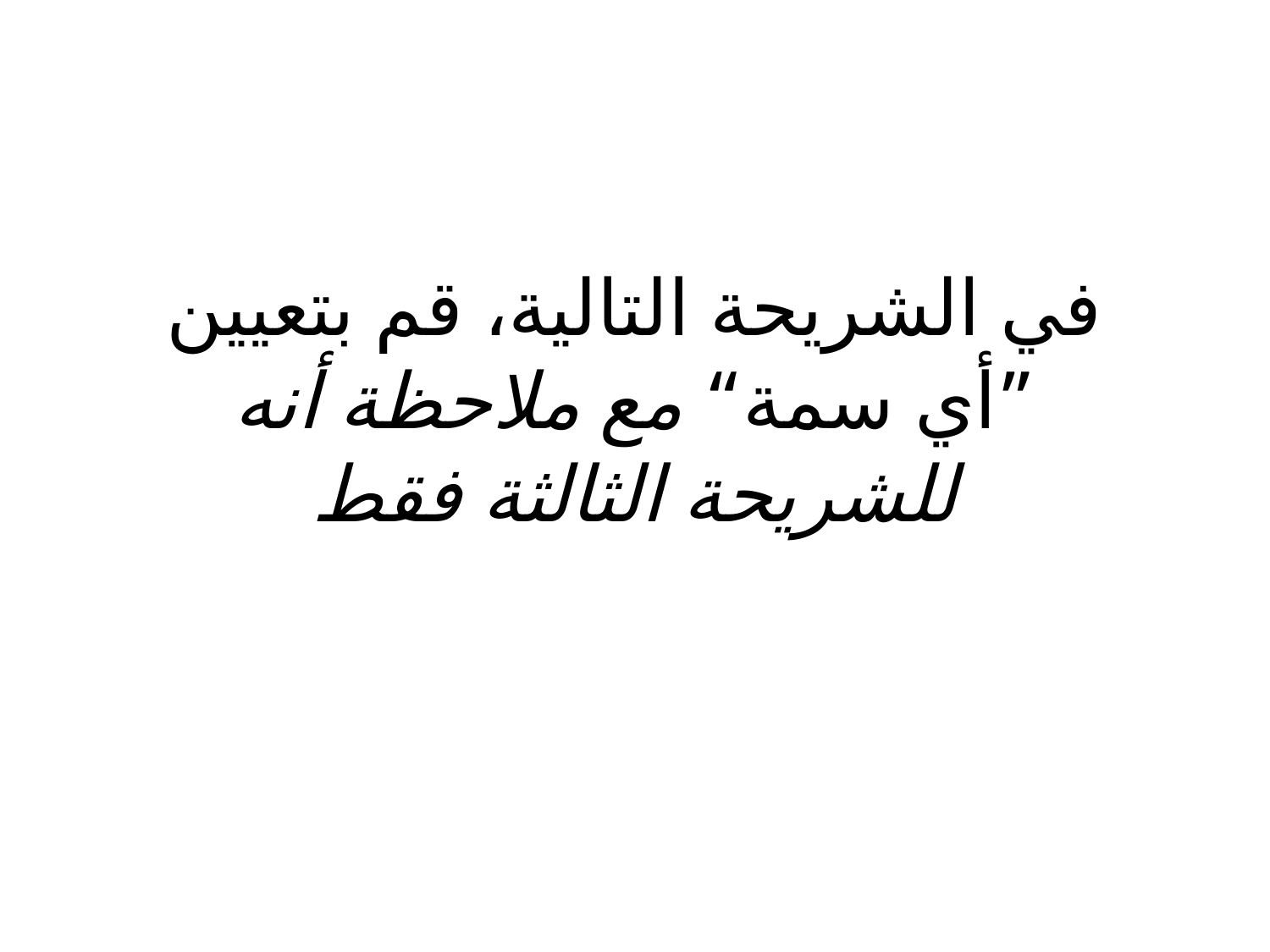

# في الشريحة التالية، قم بتعيين ”أي سمة“ مع ملاحظة أنه للشريحة الثالثة فقط